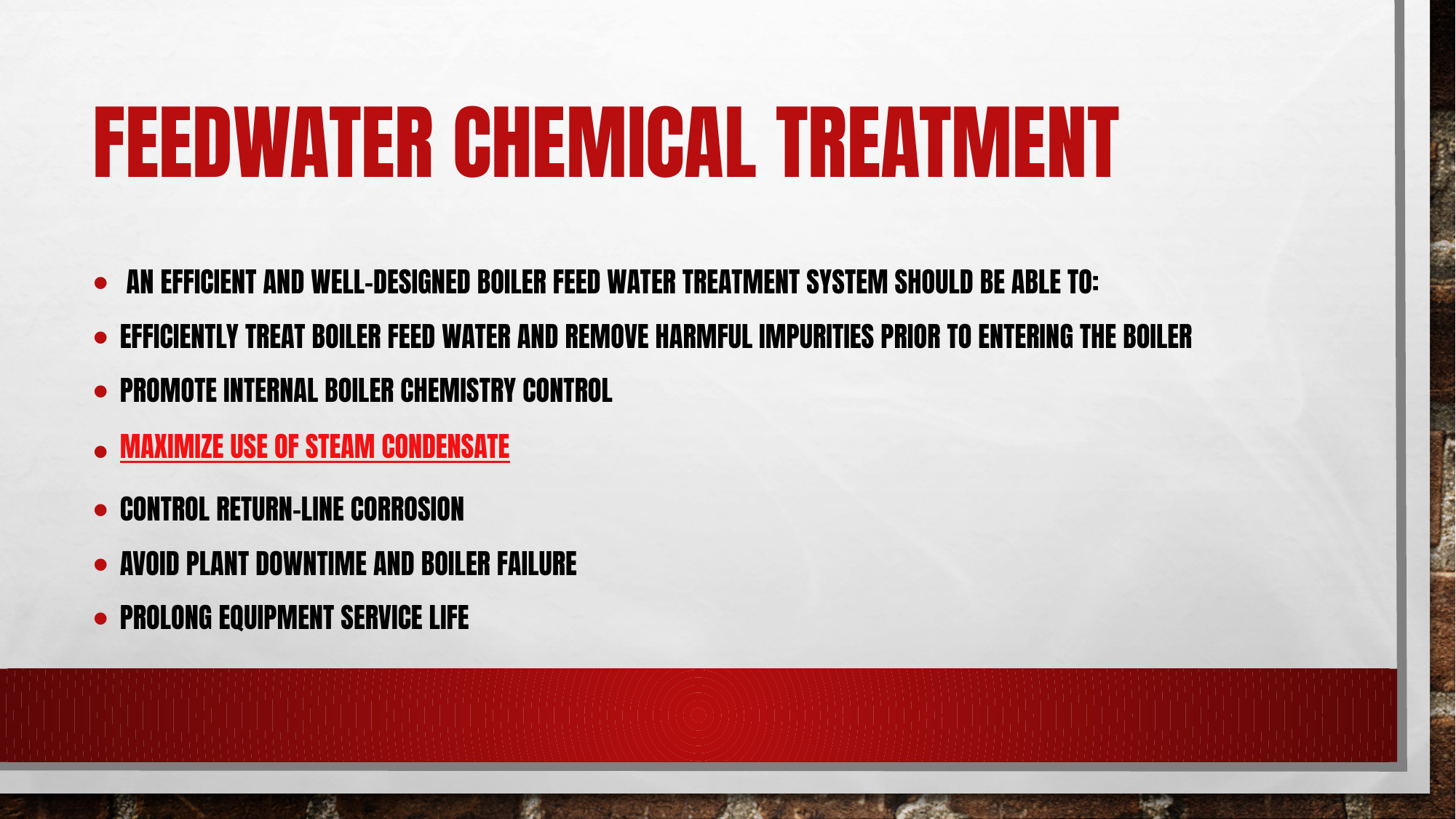

# Feedwater Chemical Treatment
 An efficient and well-designed boiler feed water treatment system should be able to:
Efficiently treat boiler feed water and remove harmful impurities prior to entering the boiler
Promote internal boiler chemistry control
Maximize use of steam condensate
Control return-line corrosion
Avoid plant downtime and boiler failure
Prolong equipment service life